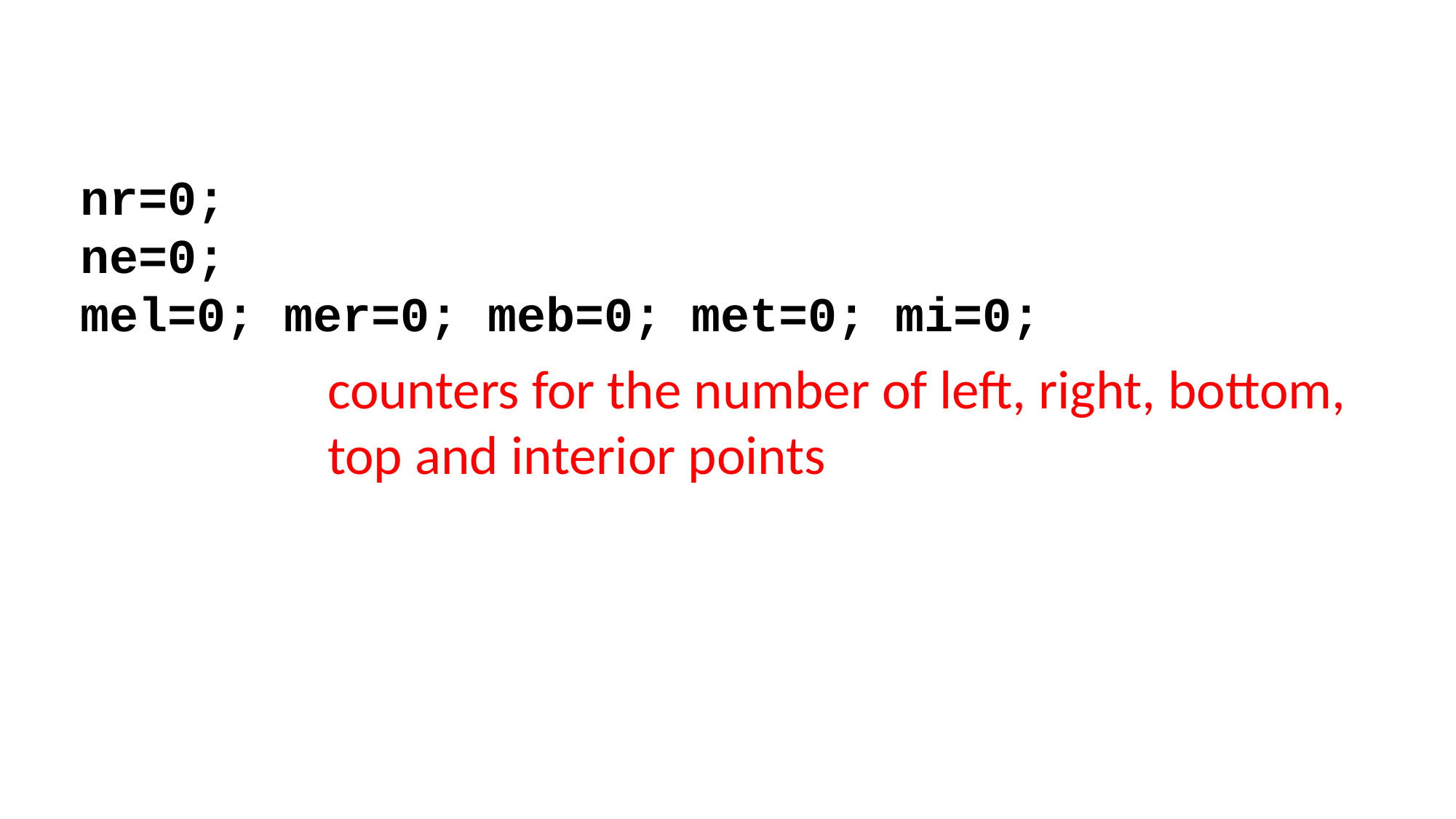

nr=0;
ne=0;
mel=0; mer=0; meb=0; met=0; mi=0;
counters for the number of left, right, bottom, top and interior points